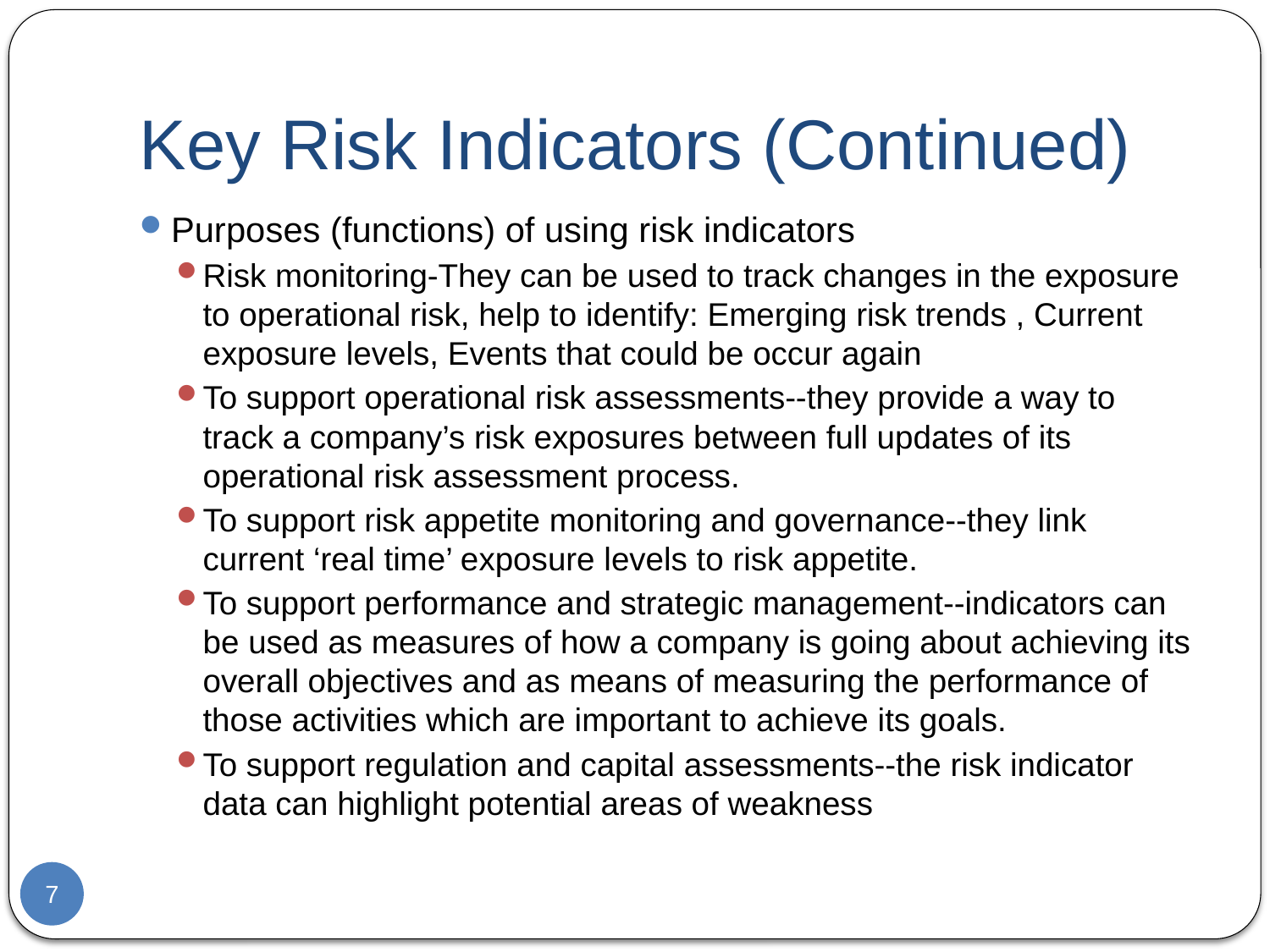

# Key Risk Indicators (Continued)
Purposes (functions) of using risk indicators
Risk monitoring-They can be used to track changes in the exposure to operational risk, help to identify: Emerging risk trends , Current exposure levels, Events that could be occur again
To support operational risk assessments--they provide a way to track a company’s risk exposures between full updates of its operational risk assessment process.
To support risk appetite monitoring and governance--they link current ‘real time’ exposure levels to risk appetite.
To support performance and strategic management--indicators can be used as measures of how a company is going about achieving its overall objectives and as means of measuring the performance of those activities which are important to achieve its goals.
To support regulation and capital assessments--the risk indicator data can highlight potential areas of weakness
7